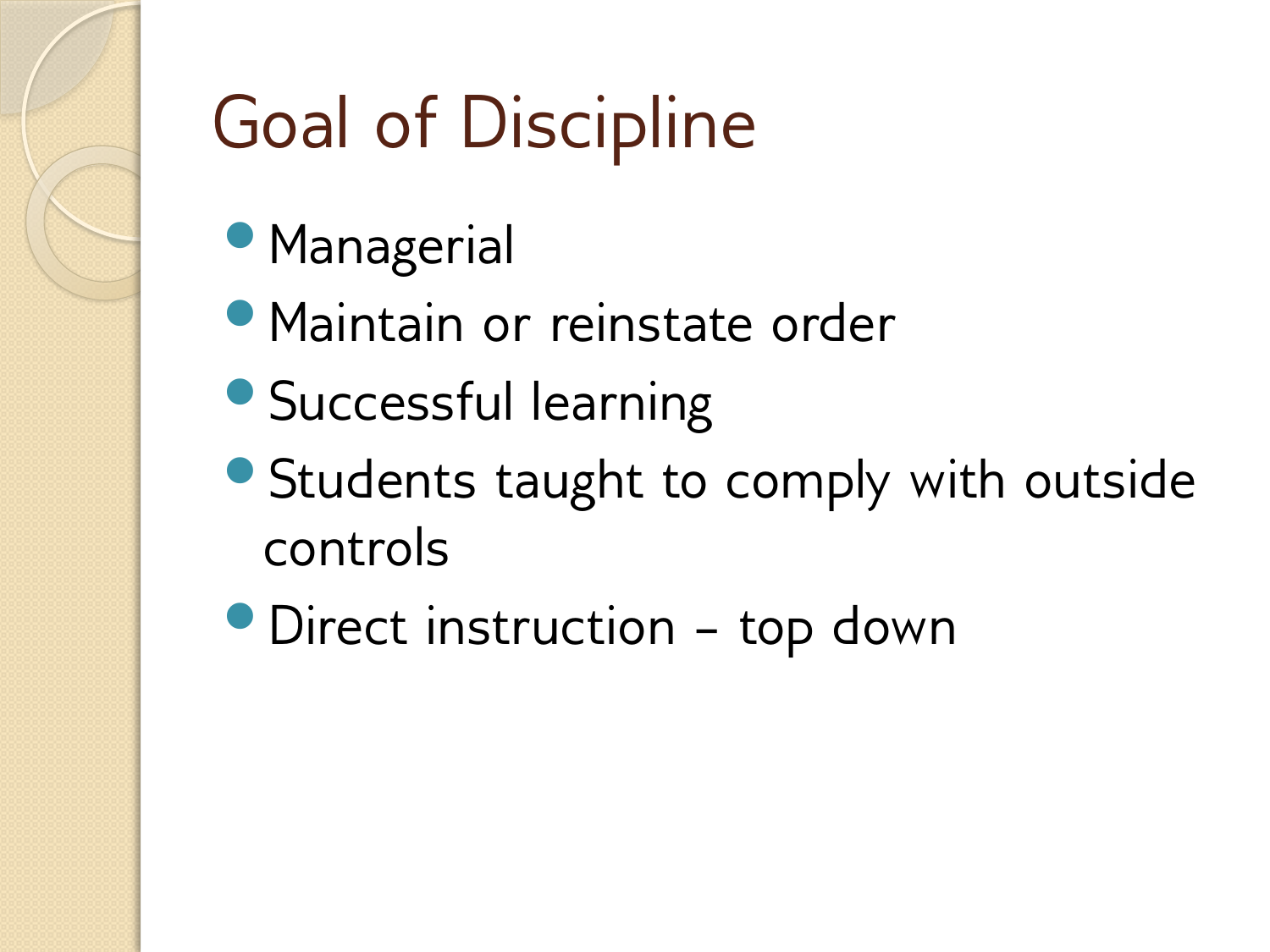

# Goal of Discipline
Managerial
Maintain or reinstate order
Successful learning
Students taught to comply with outside controls
Direct instruction – top down